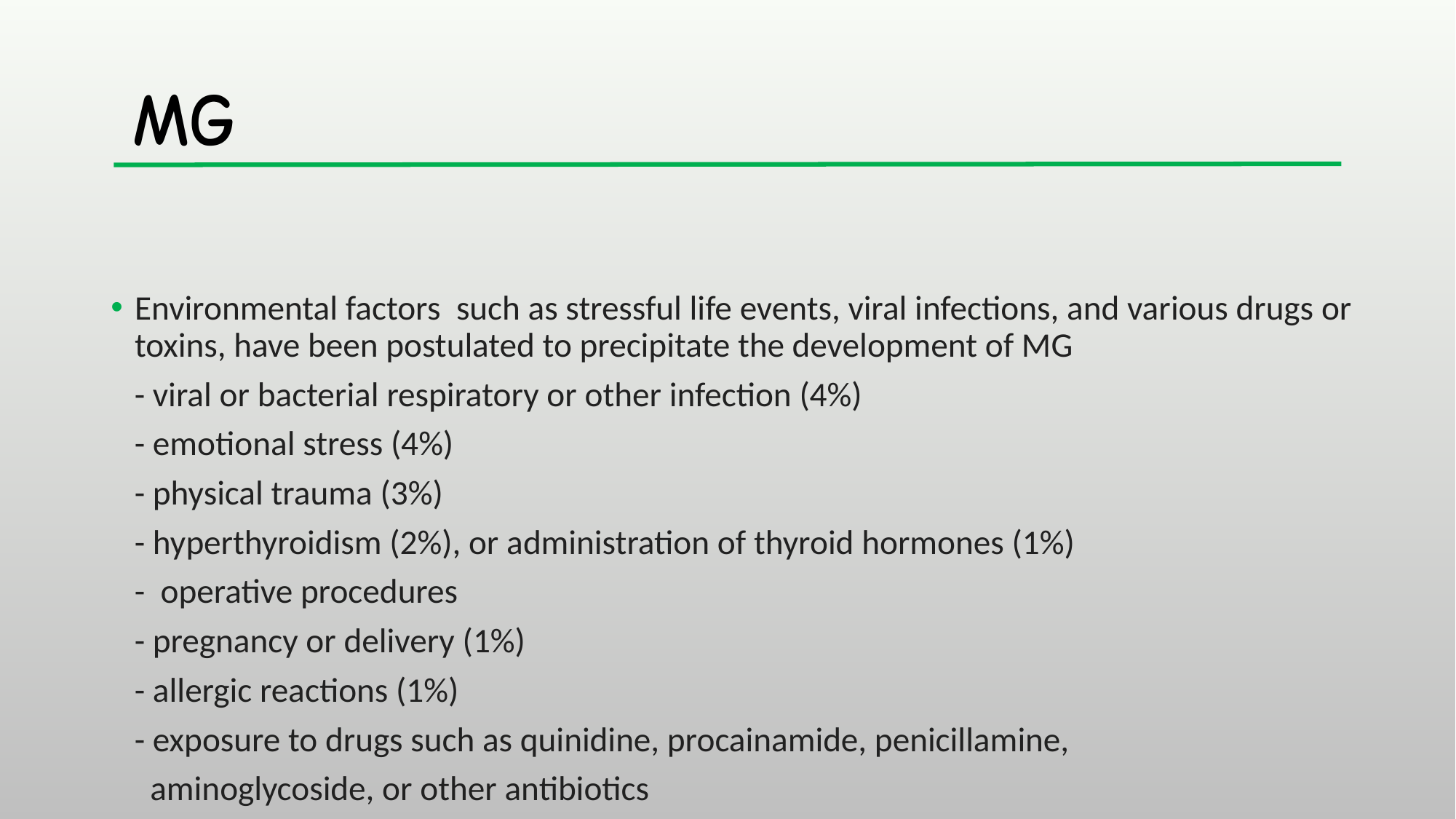

# MG
Environmental factors  such as stressful life events, viral infections, and various drugs or toxins, have been postulated to precipitate the development of MG
   - viral or bacterial respiratory or other infection (4%)
   - emotional stress (4%)
   - physical trauma (3%)
   - hyperthyroidism (2%), or administration of thyroid hormones (1%)
   -  operative procedures
   - pregnancy or delivery (1%)
   - allergic reactions (1%)
   - exposure to drugs such as quinidine, procainamide, penicillamine,
     aminoglycoside, or other antibiotics